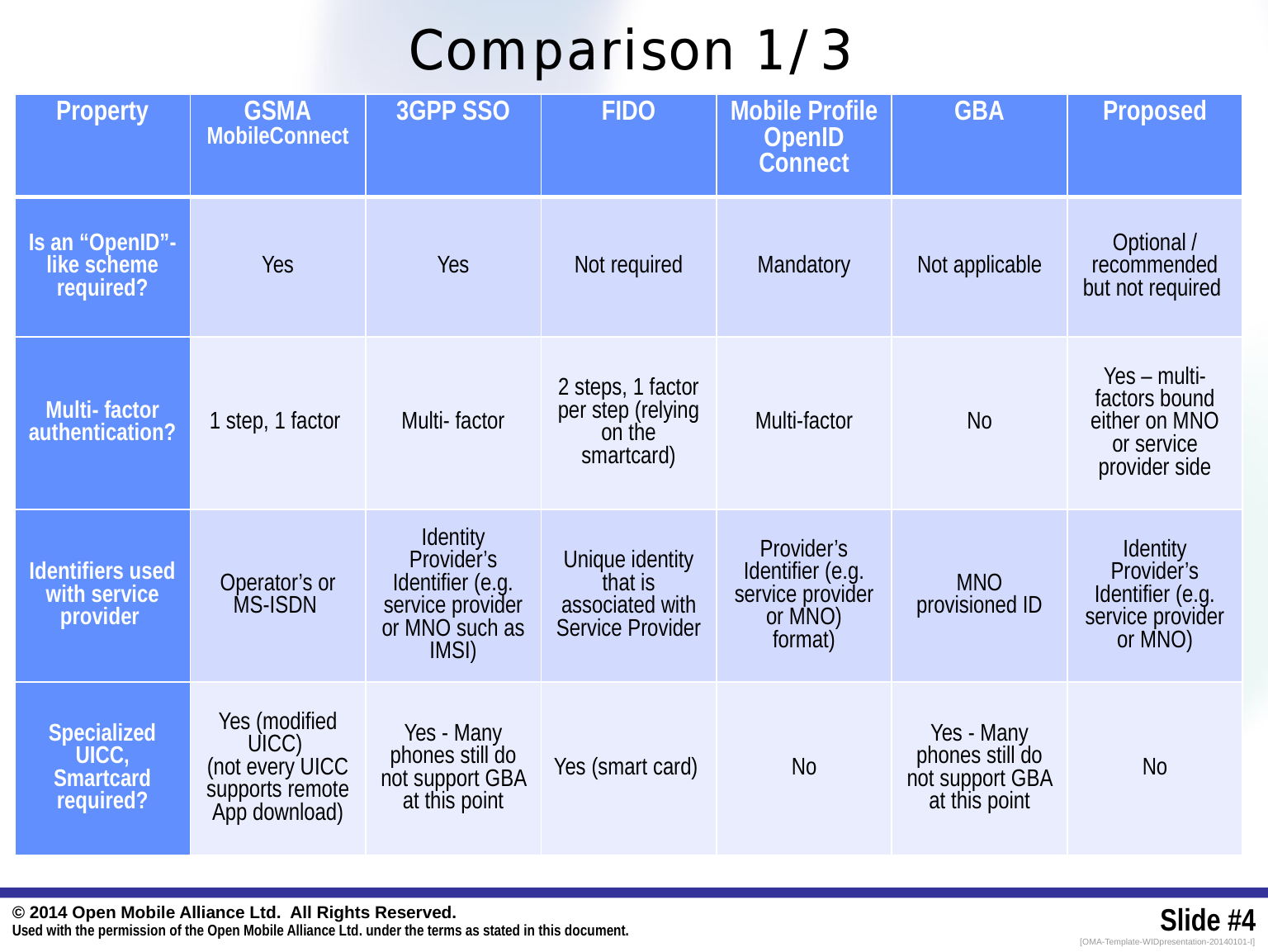

# Comparison 1/3
| Property | GSMA MobileConnect | 3GPP SSO | FIDO | Mobile Profile OpenID Connect | GBA | Proposed |
| --- | --- | --- | --- | --- | --- | --- |
| Is an “OpenID”-like scheme required? | Yes | Yes | Not required | Mandatory | Not applicable | Optional / recommended but not required |
| Multi- factor authentication? | 1 step, 1 factor | Multi- factor | 2 steps, 1 factor per step (relying on the smartcard) | Multi-factor | No | Yes – multi-factors bound either on MNO or service provider side |
| Identifiers used with service provider | Operator’s or MS-ISDN | Identity Provider’s Identifier (e.g. service provider or MNO such as IMSI) | Unique identity that is associated with Service Provider | Provider’s Identifier (e.g. service provider or MNO) format) | MNO provisioned ID | Identity Provider’s Identifier (e.g. service provider or MNO) |
| Specialized UICC, Smartcard required? | Yes (modified UICC) (not every UICC supports remote App download) | Yes - Many phones still do not support GBA at this point | Yes (smart card) | No | Yes - Many phones still do not support GBA at this point | No |